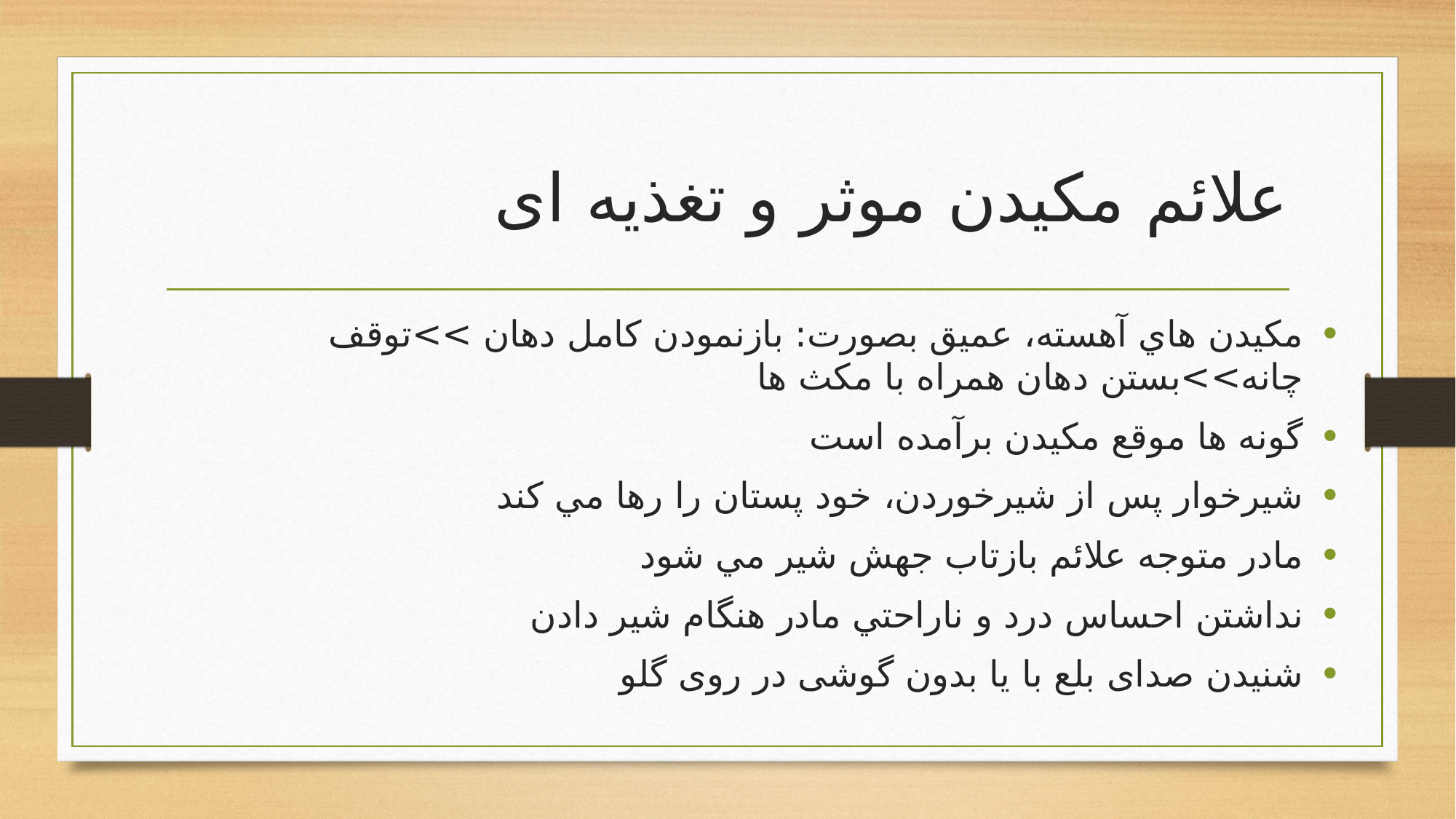

# علائم مكيدن موثر و تغذیه ای
مكيدن هاي آهسته، عميق بصورت: بازنمودن کامل دهان >>توقف چانه>>بستن دهان همراه با مكث ها
گونه ها موقع مكيدن برآمده است
شيرخوار پس از شيرخوردن، خود پستان را رها مي كند
مادر متوجه علائم بازتاب جهش شير مي شود
نداشتن احساس درد و ناراحتي مادر هنگام شير دادن
شنیدن صدای بلع با یا بدون گوشی در روی گلو